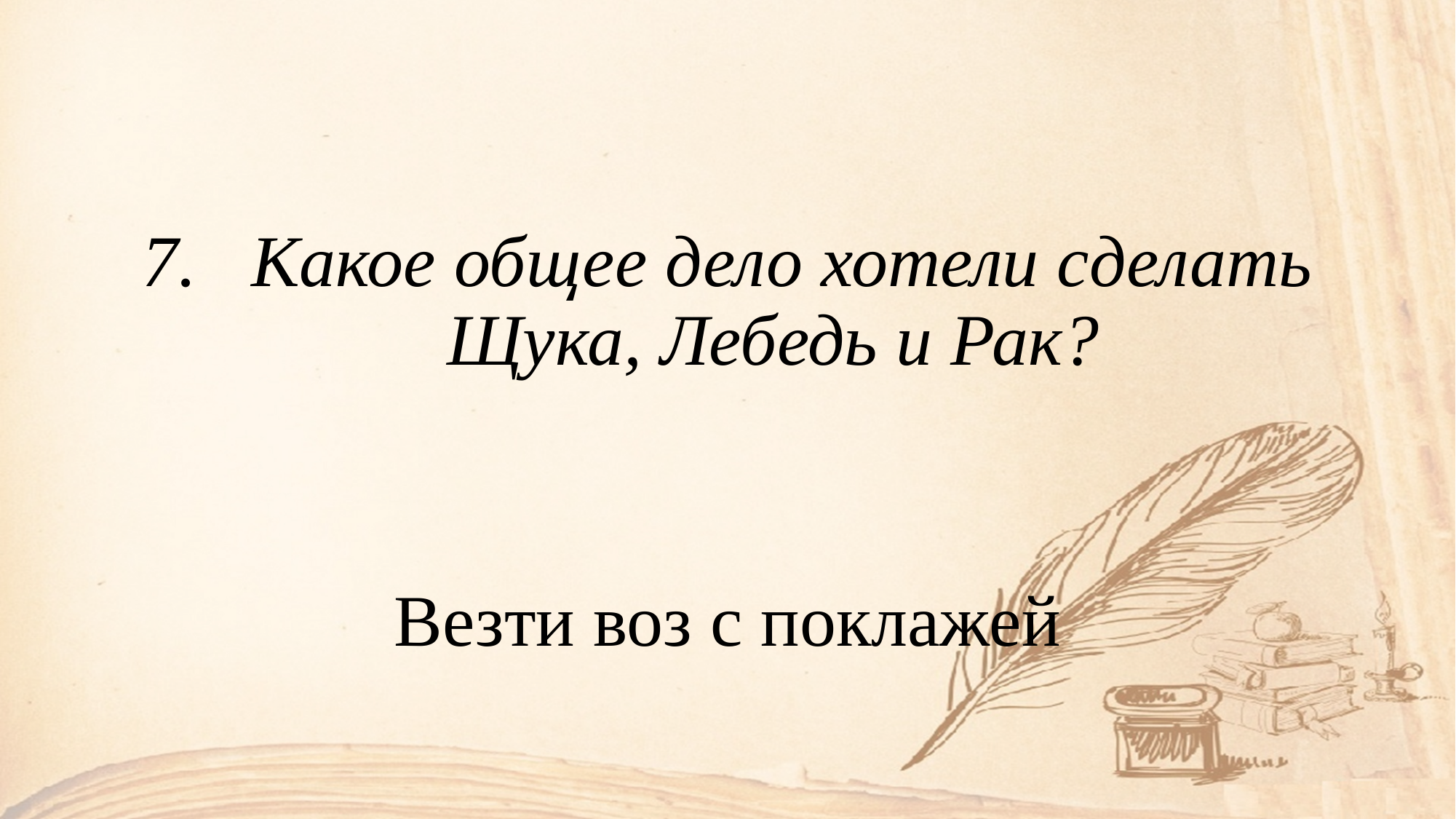

#
Какое общее дело хотели сделать Щука, Лебедь и Рак?

Везти воз с поклажей